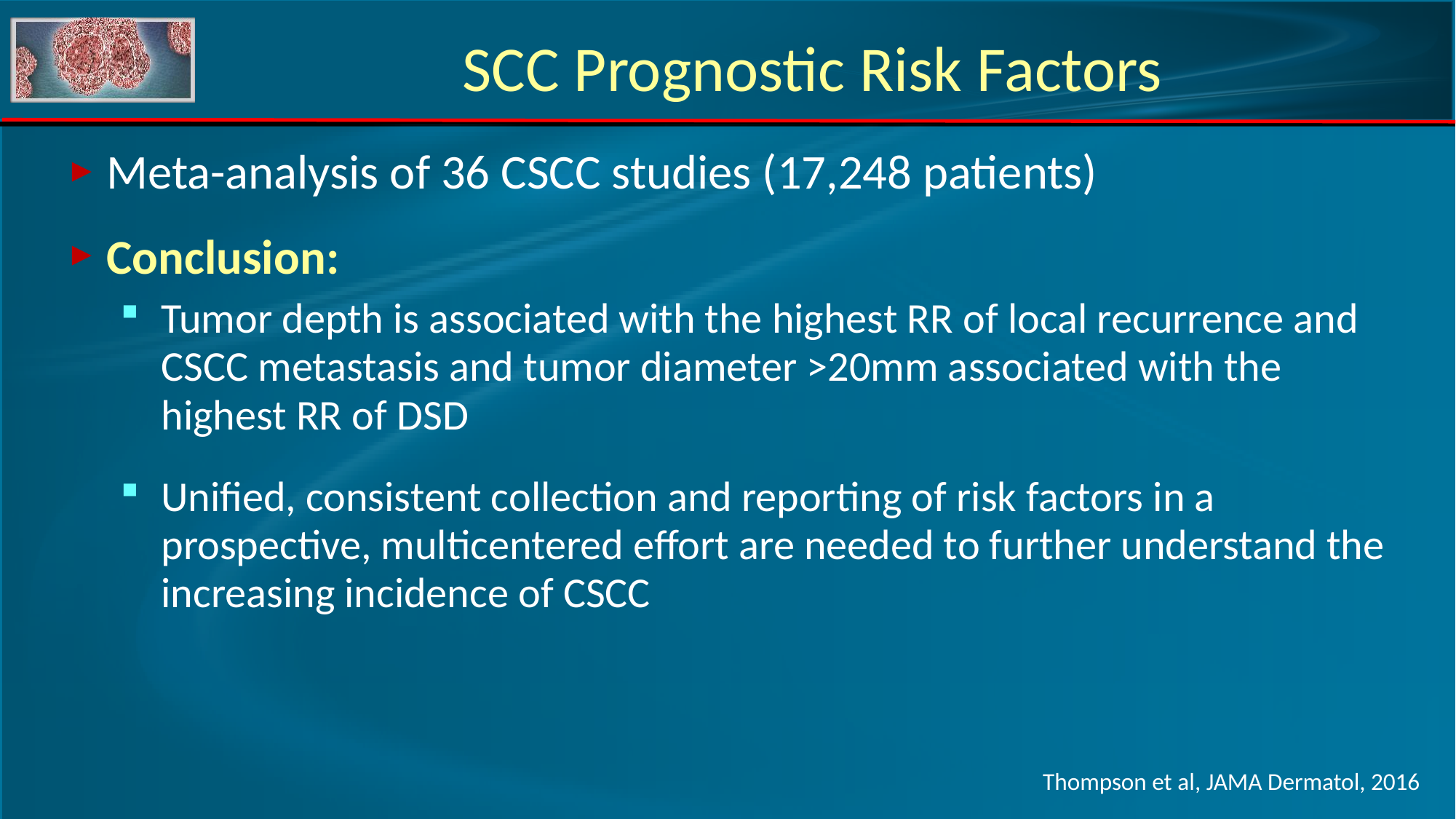

SCC Prognostic Risk Factors
Meta-analysis of 36 CSCC studies (17,248 patients)
Conclusion:
Tumor depth is associated with the highest RR of local recurrence and CSCC metastasis and tumor diameter >20mm associated with the highest RR of DSD
Unified, consistent collection and reporting of risk factors in a prospective, multicentered effort are needed to further understand the increasing incidence of CSCC

Thompson et al, JAMA Dermatol, 2016